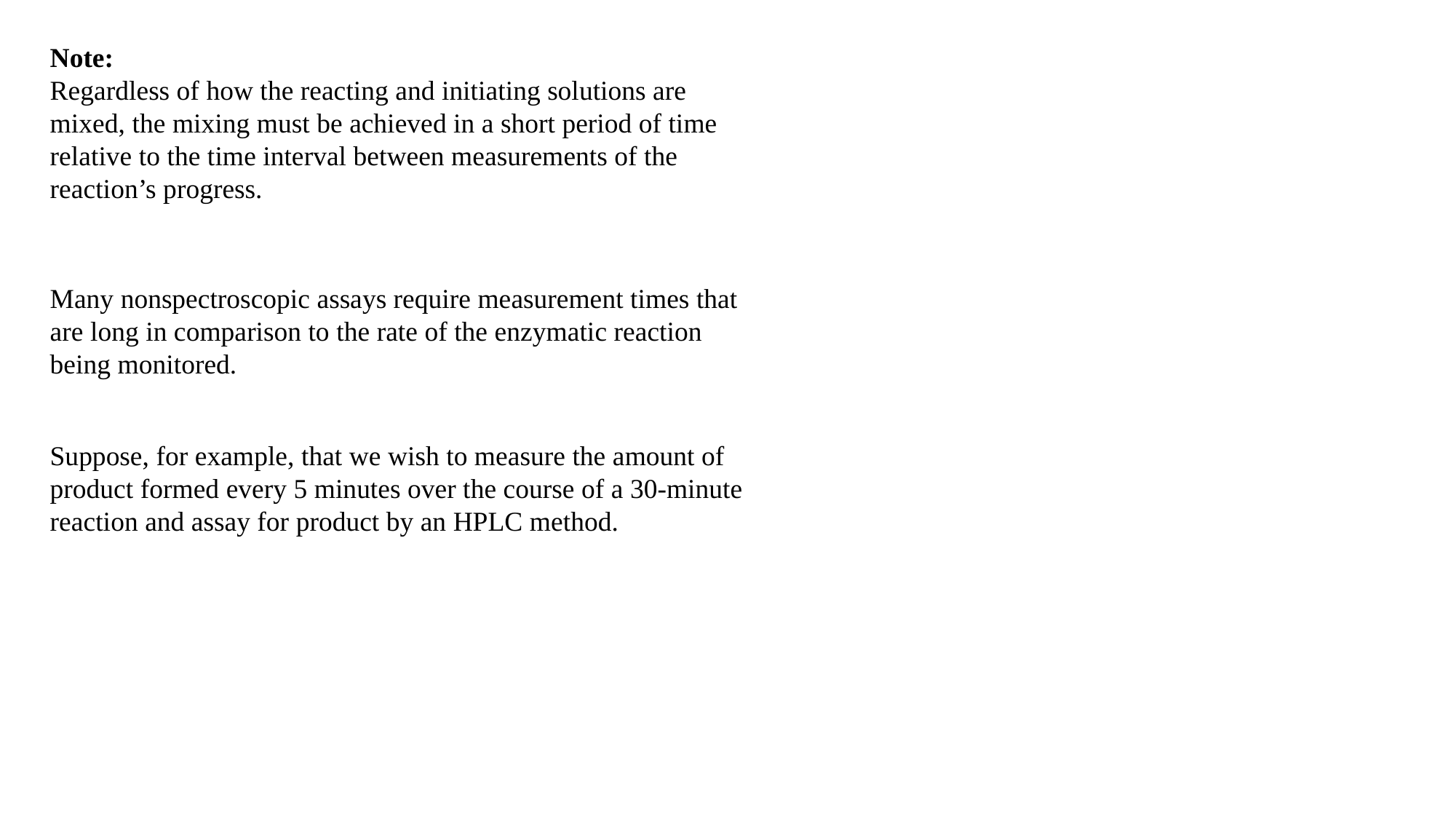

Note:
Regardless of how the reacting and initiating solutions are mixed, the mixing must be achieved in a short period of time relative to the time interval between measurements of the reaction’s progress.
Many nonspectroscopic assays require measurement times that are long in comparison to the rate of the enzymatic reaction being monitored.
Suppose, for example, that we wish to measure the amount of product formed every 5 minutes over the course of a 30-minute reaction and assay for product by an HPLC method.